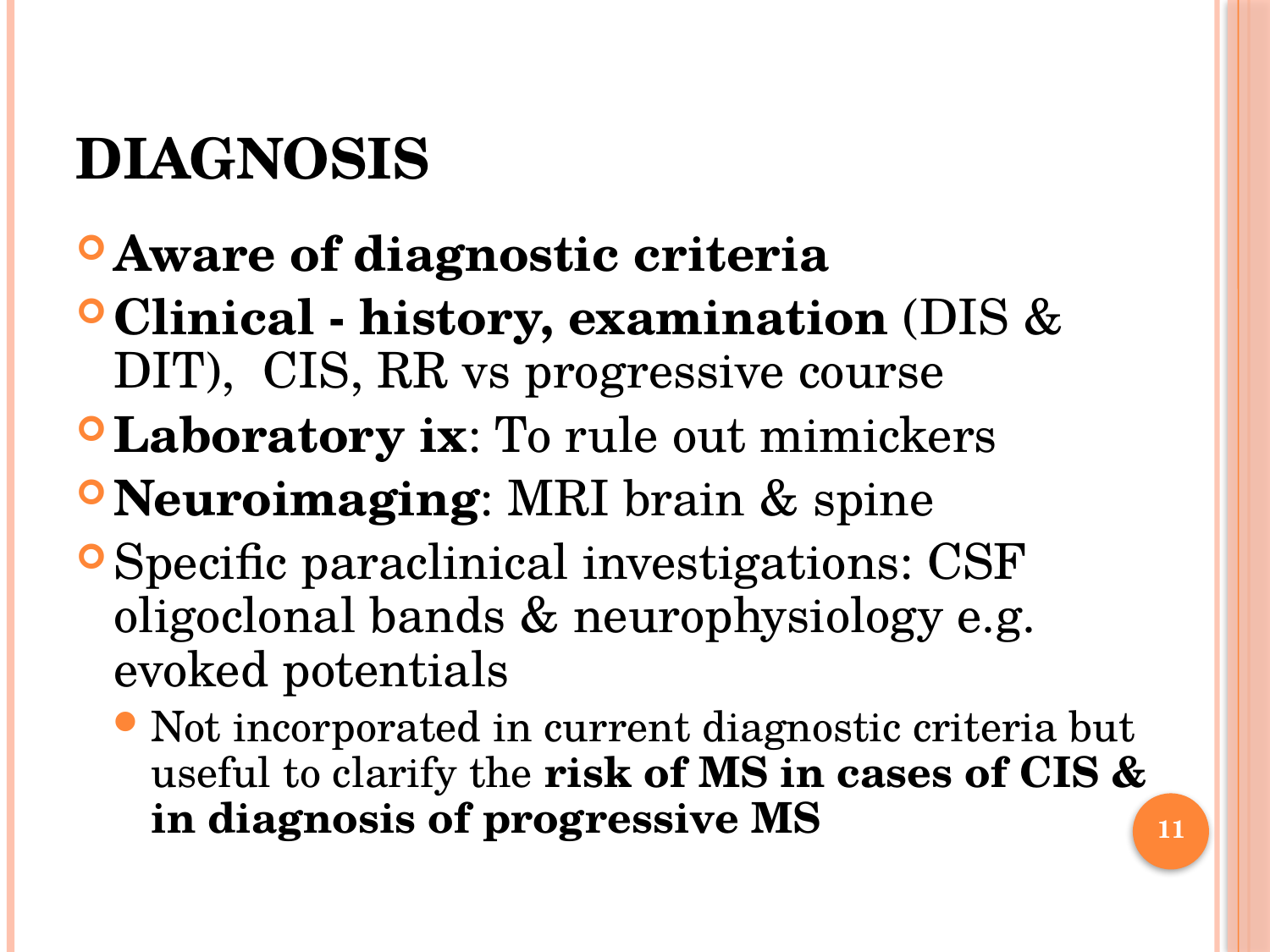

# Diagnosis
Aware of diagnostic criteria
Clinical - history, examination (DIS & DIT),  CIS, RR vs progressive course
Laboratory ix: To rule out mimickers
Neuroimaging: MRI brain & spine
Specific paraclinical investigations: CSF oligoclonal bands & neurophysiology e.g. evoked potentials
Not incorporated in current diagnostic criteria but useful to clarify the risk of MS in cases of CIS & in diagnosis of progressive MS

11